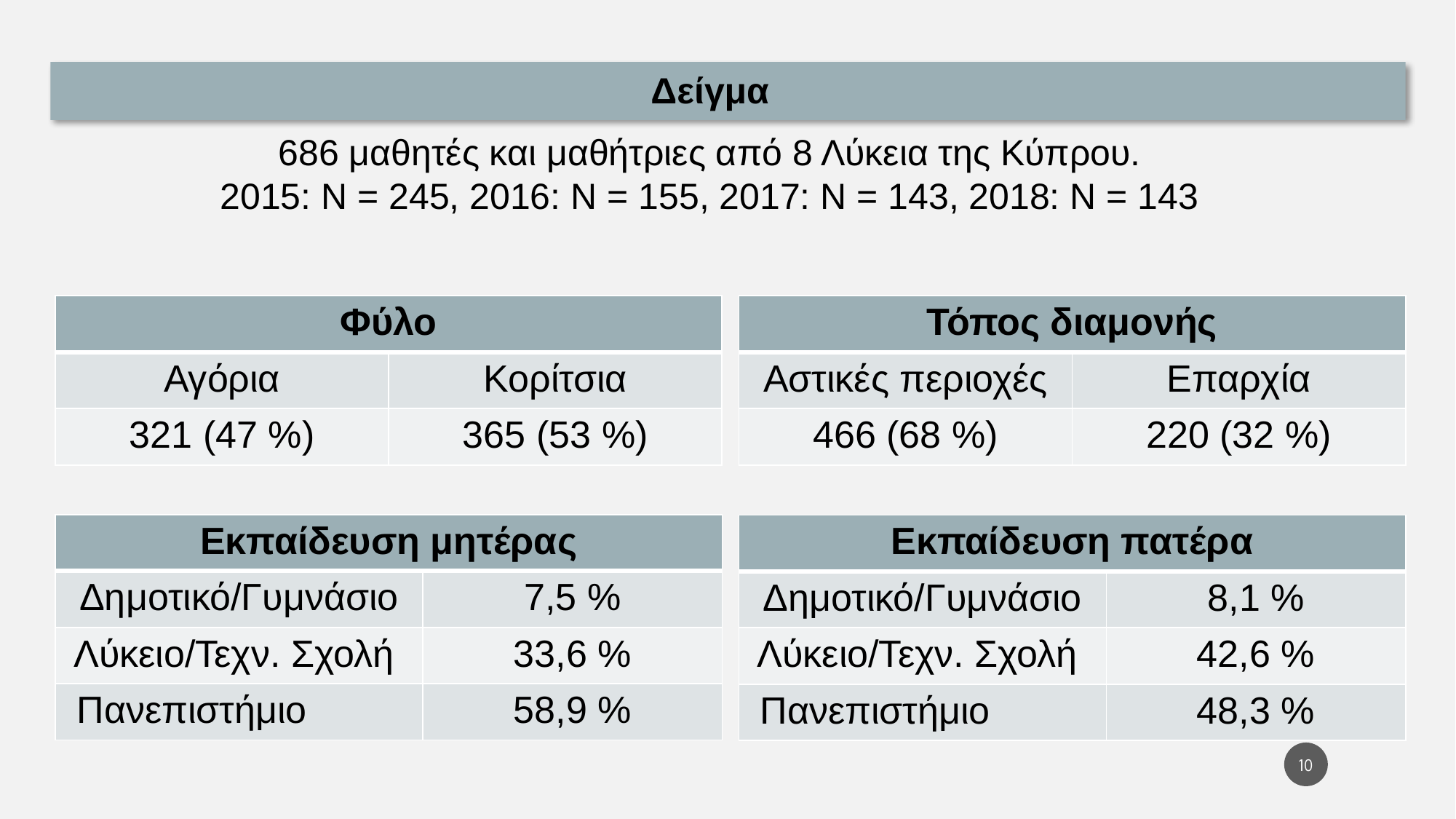

Δείγμα

686 μαθητές και μαθήτριες από 8 Λύκεια της Κύπρου.
2015: Ν = 245, 2016: Ν = 155, 2017: Ν = 143, 2018: Ν = 143
| Φύλο |  |
| --- | --- |
| Αγόρια | Κορίτσια |
| 321 (47 %) | 365 (53 %) |
| Τόπος διαμονής |  |
| --- | --- |
| Αστικές περιοχές | Επαρχία |
| 466 (68 %) | 220 (32 %) |
| Εκπαίδευση μητέρας |  |
| --- | --- |
| Δημοτικό/Γυμνάσιο | 7,5 % |
| Λύκειο/Τεχν. Σχολή | 33,6 % |
| Πανεπιστήμιο | 58,9 % |
| Εκπαίδευση πατέρα |  |
| --- | --- |
| Δημοτικό/Γυμνάσιο | 8,1 % |
| Λύκειο/Τεχν. Σχολή | 42,6 % |
| Πανεπιστήμιο | 48,3 % |
10